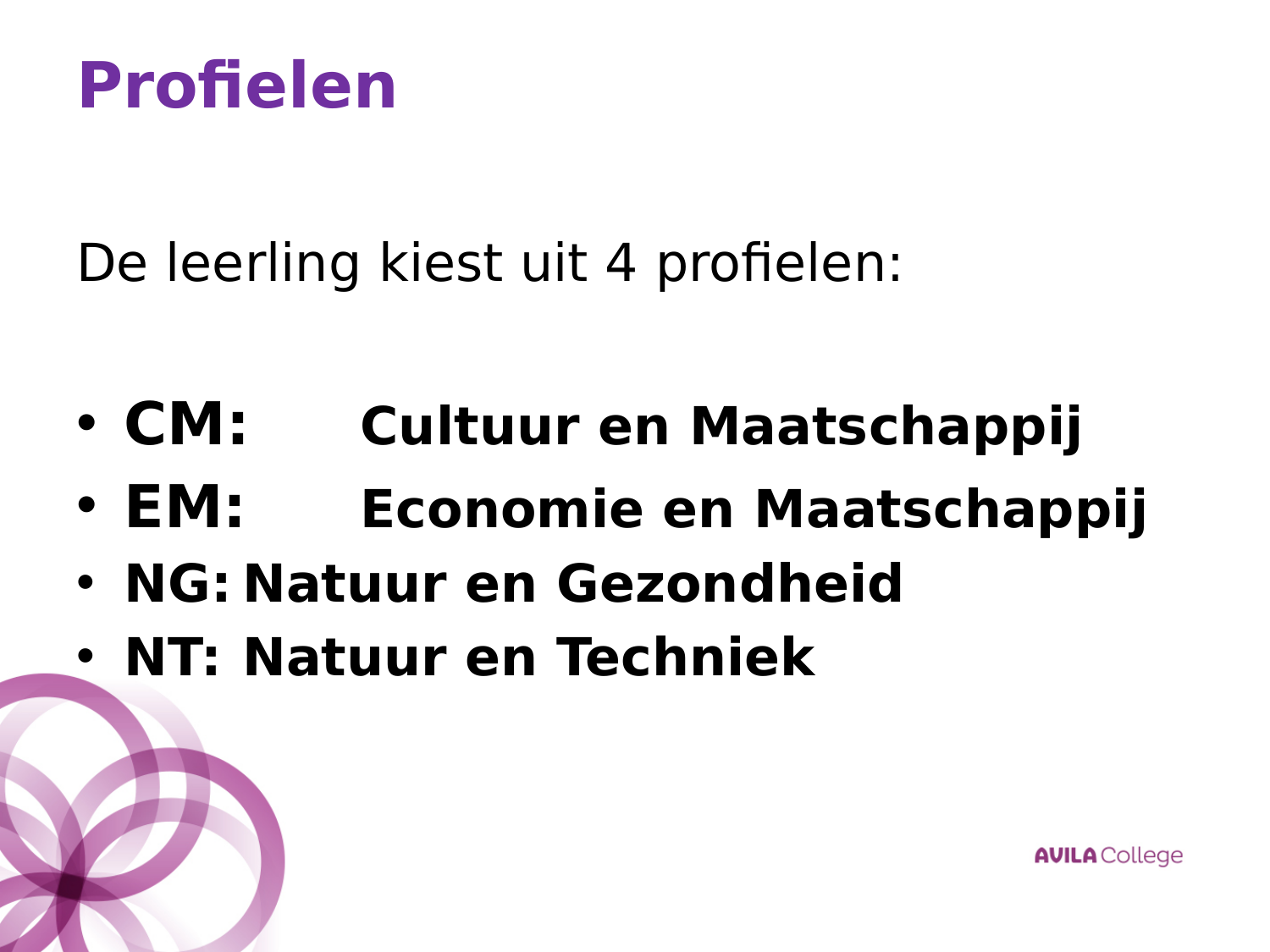

# Profielen
De leerling kiest uit 4 profielen:

CM:	Cultuur en Maatschappij
EM:	Economie en Maatschappij
NG:	Natuur en Gezondheid
NT:	Natuur en Techniek